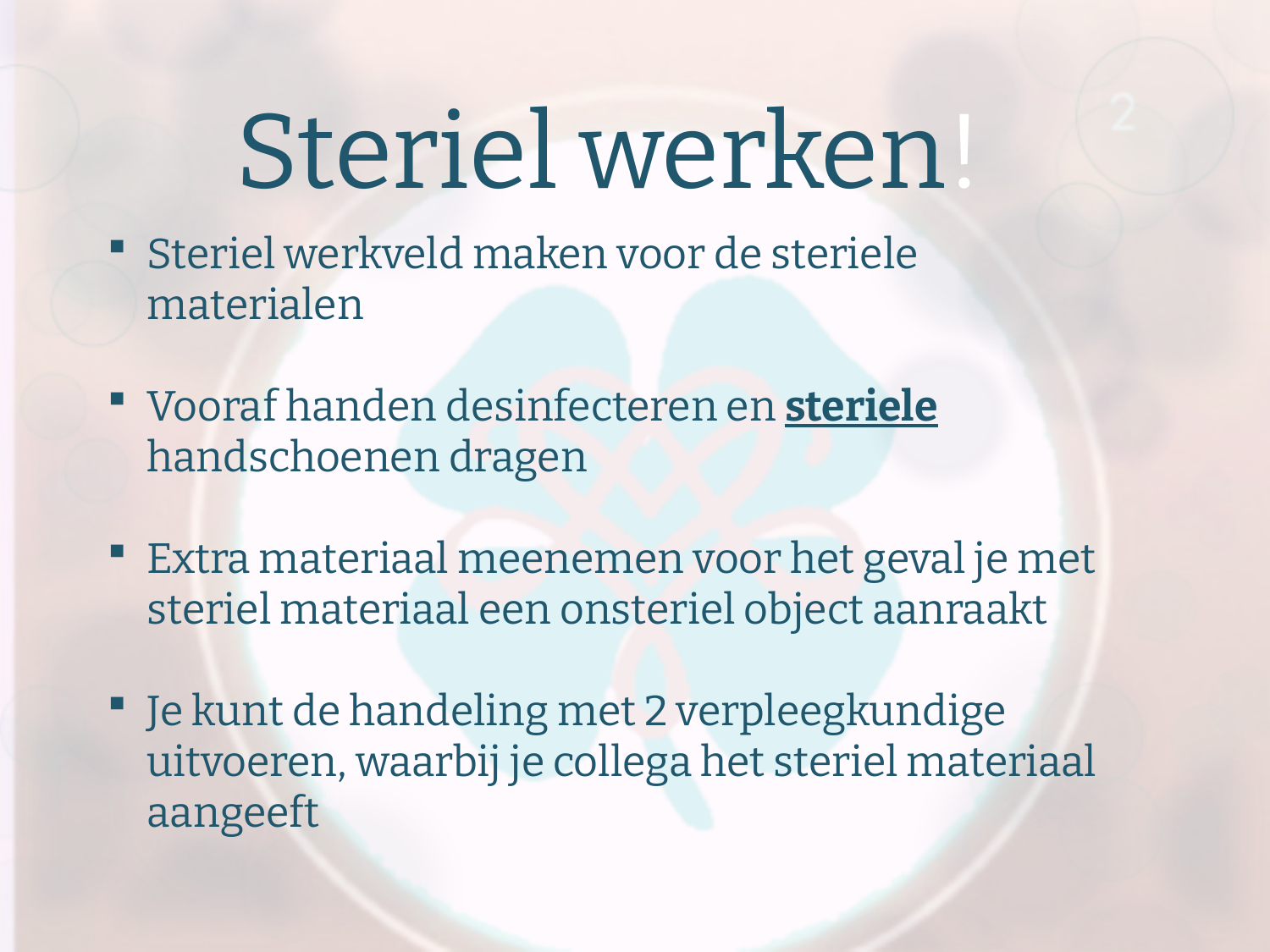

Steriel werken!
Steriel werkveld maken voor de steriele materialen

Vooraf handen desinfecteren en steriele handschoenen dragen

Extra materiaal meenemen voor het geval je met steriel materiaal een onsteriel object aanraakt

Je kunt de handeling met 2 verpleegkundige uitvoeren, waarbij je collega het steriel materiaal aangeeft